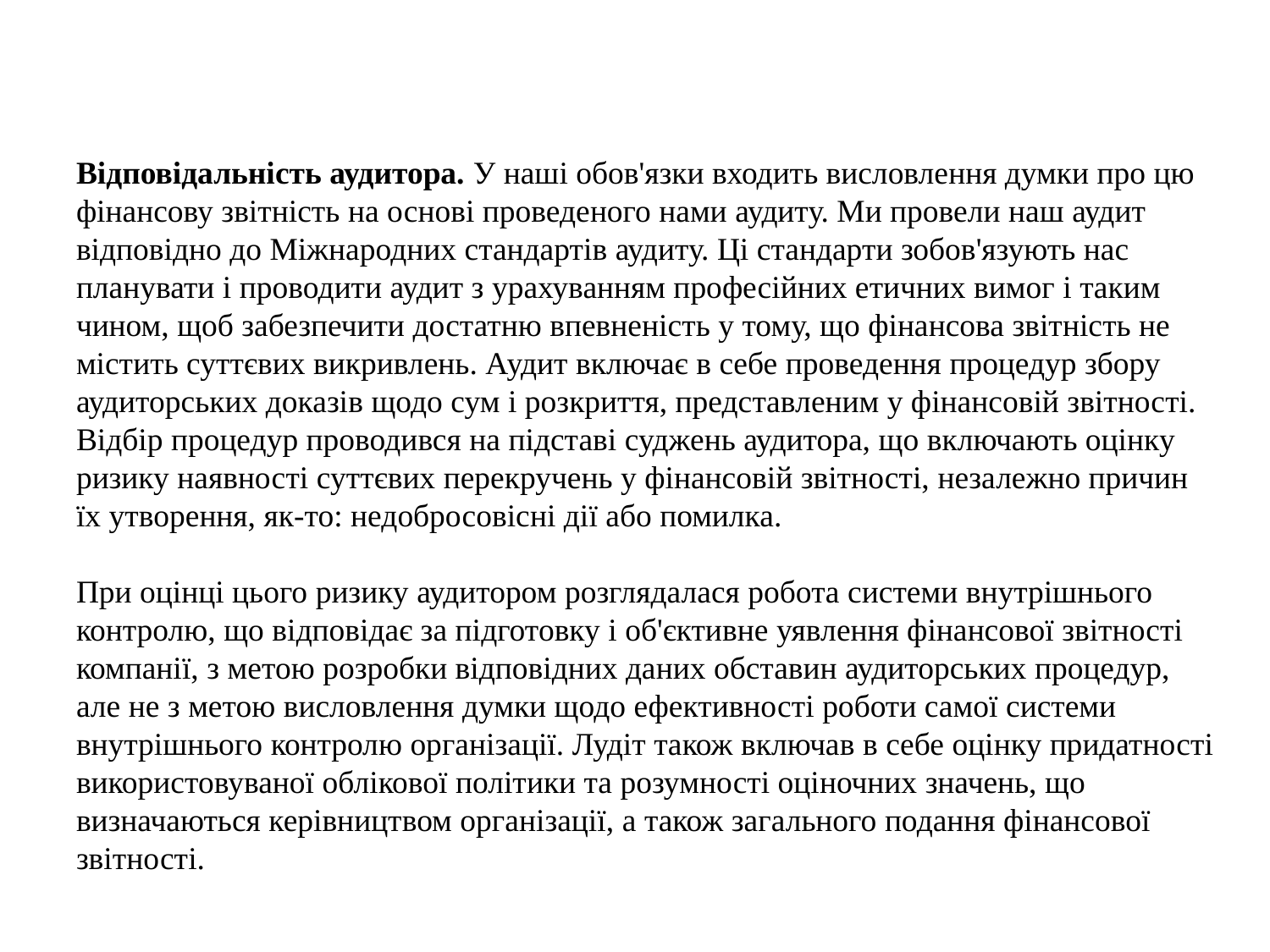

Відповідальність аудитора. У наші обов'язки входить висловлення думки про цю фінансову звітність на основі проведеного нами аудиту. Ми провели наш аудит відповідно до Міжнародних стандартів аудиту. Ці стандарти зобов'язують нас планувати і проводити аудит з урахуванням професійних етичних вимог і таким чином, щоб забезпечити достатню впевненість у тому, що фінансова звітність не містить суттєвих викривлень. Аудит включає в себе проведення процедур збору аудиторських доказів щодо сум і розкриття, представленим у фінансовій звітності. Відбір процедур проводився на підставі суджень аудитора, що включають оцінку ризику наявності суттєвих перекручень у фінансовій звітності, незалежно причин їх утворення, як-то: недобросовісні дії або помилка.
При оцінці цього ризику аудитором розглядалася робота системи внутрішнього контролю, що відповідає за підготовку і об'єктивне уявлення фінансової звітності компанії, з метою розробки відповідних даних обставин аудиторських процедур, але не з метою висловлення думки щодо ефективності роботи самої системи внутрішнього контролю організації. Лудіт також включав в себе оцінку придатності використовуваної облікової політики та розумності оціночних значень, що визначаються керівництвом організації, а також загального подання фінансової звітності.